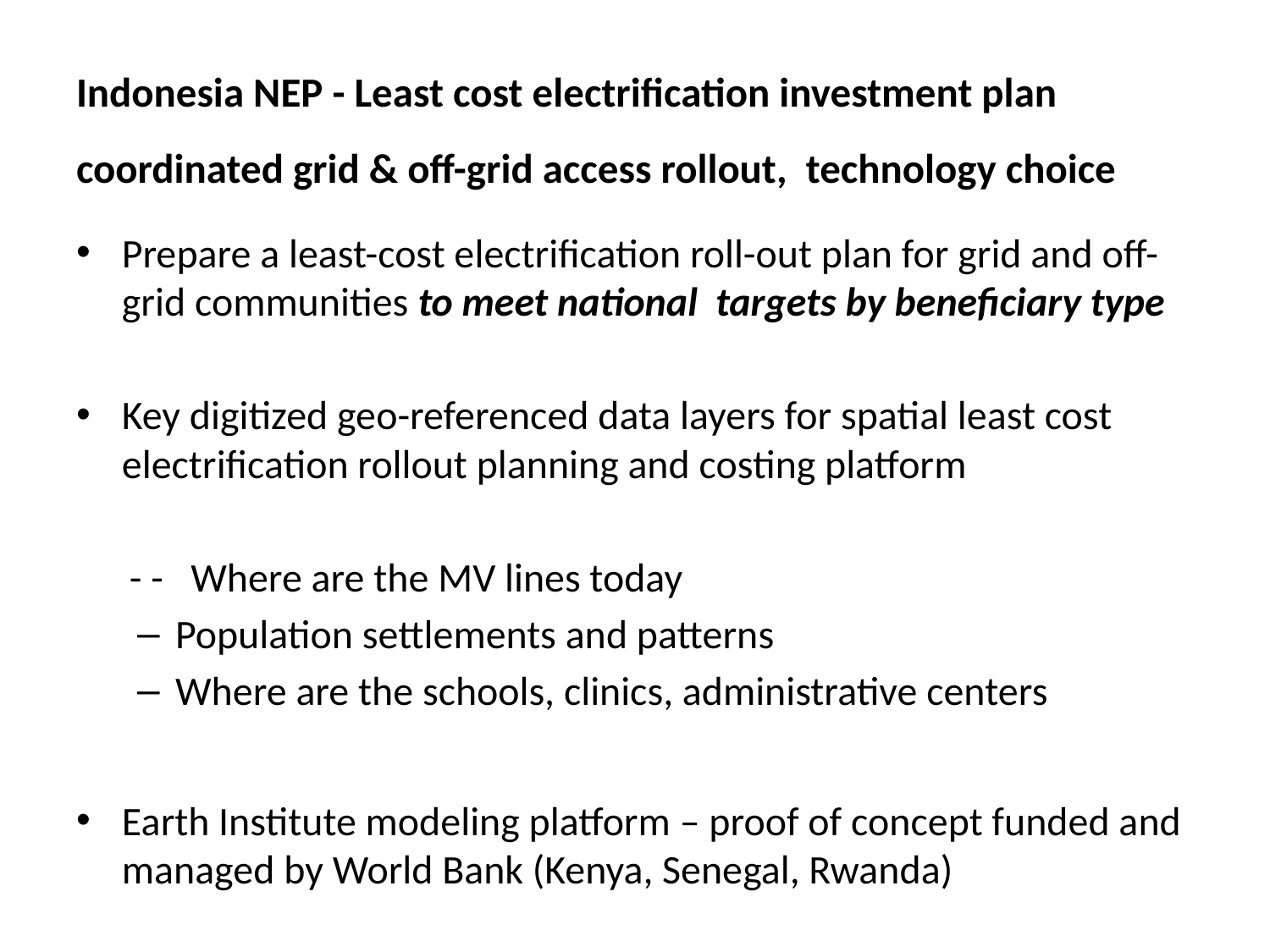

# Indonesia NEP - Least cost electrification investment plan coordinated grid & off-grid access rollout,  technology choice
Prepare a least-cost electrification roll-out plan for grid and off-grid communities to meet national  targets by beneficiary type

Key digitized geo-referenced data layers for spatial least cost electrification rollout planning and costing platform

- -   Where are the MV lines today
Population settlements and patterns
Where are the schools, clinics, administrative centers

Earth Institute modeling platform – proof of concept funded and managed by World Bank (Kenya, Senegal, Rwanda)